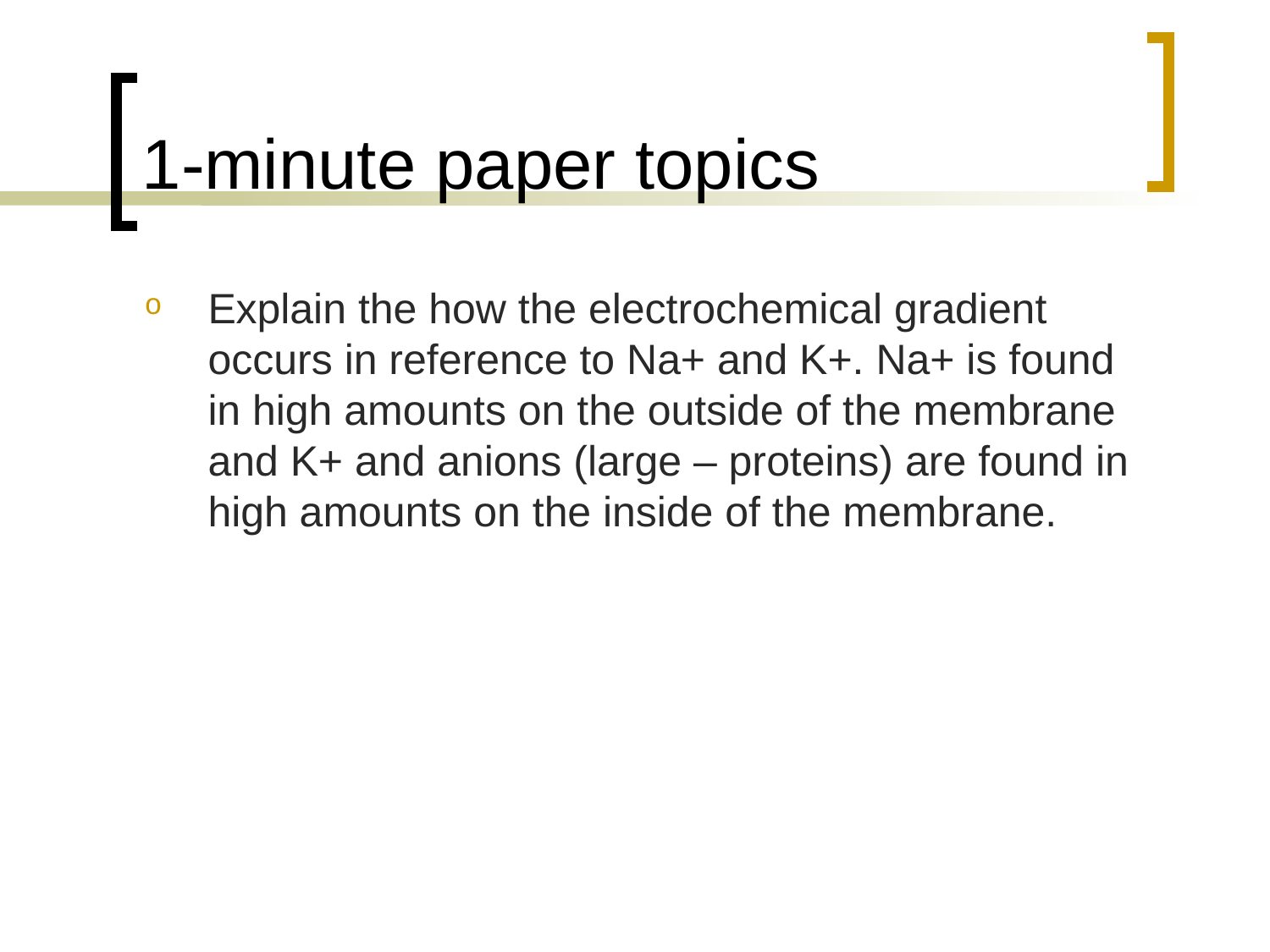

# 1-minute paper topics
Explain the how the electrochemical gradient occurs in reference to Na+ and K+. Na+ is found in high amounts on the outside of the membrane and K+ and anions (large – proteins) are found in high amounts on the inside of the membrane.